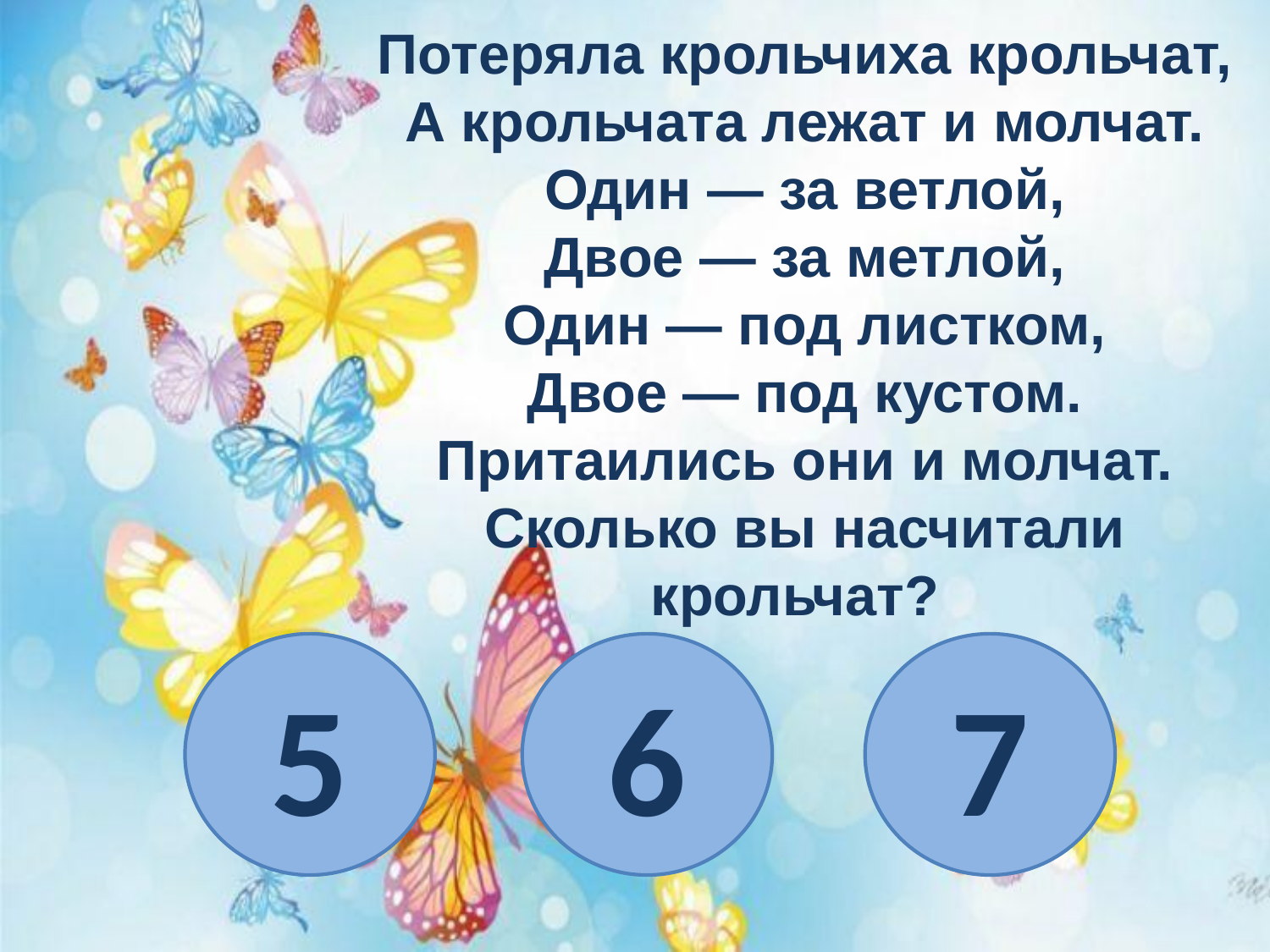

Потеряла крольчиха крольчат,
А крольчата лежат и молчат.
Один — за ветлой,
Двое — за метлой,
Один — под листком,
Двое — под кустом.
Притаились они и молчат.
Сколько вы насчитали крольчат?
5
6
7